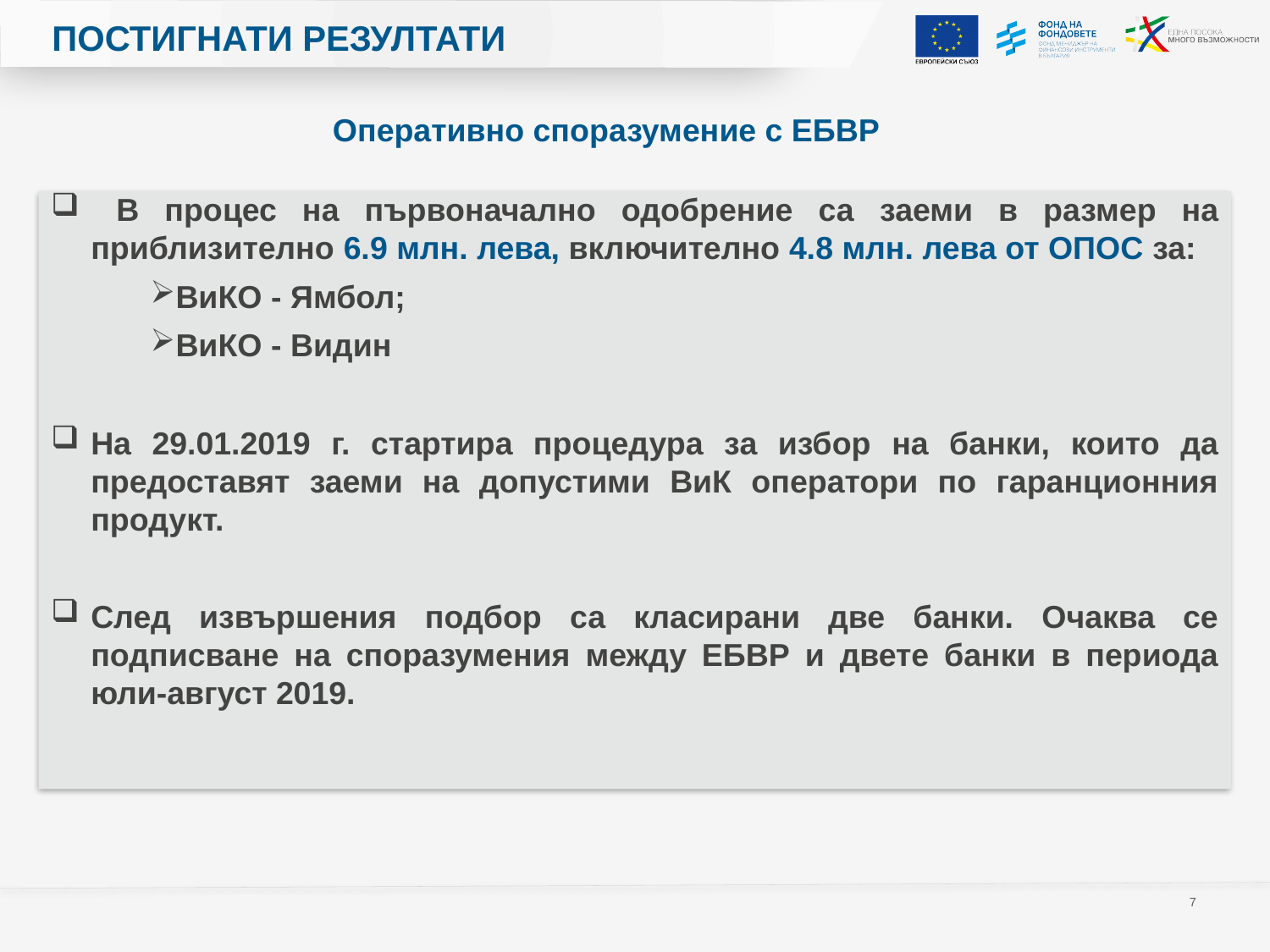

#
ПОСТИГНАТИ РЕЗУЛТАТИ
Оперативно споразумение с ЕБВР

 В процес на първоначално одобрение са заеми в размер на приблизително 6.9 млн. лева, включително 4.8 млн. лева от ОПОС за:
ВиКО - Ямбол;
ВиКО - Видин

На 29.01.2019 г. стартира процедура за избор на банки, които да предоставят заеми на допустими ВиК оператори по гаранционния продукт.

След извършения подбор са класирани две банки. Очаква се подписване на споразумения между ЕБВР и двете банки в периода юли-август 2019.